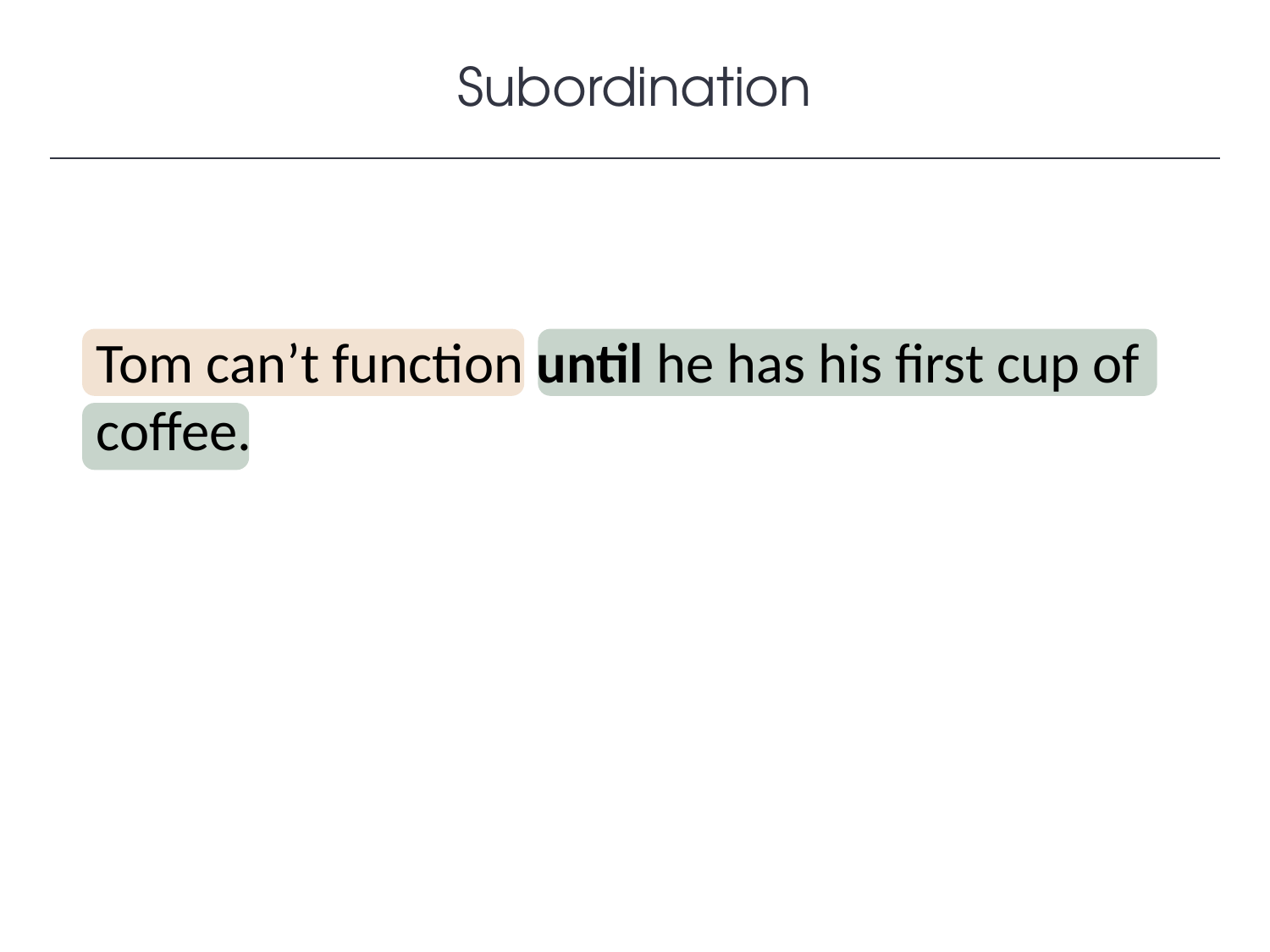

Subordination
HAWKES LEARNING
Tom can’t function until he has his first cup of coffee.